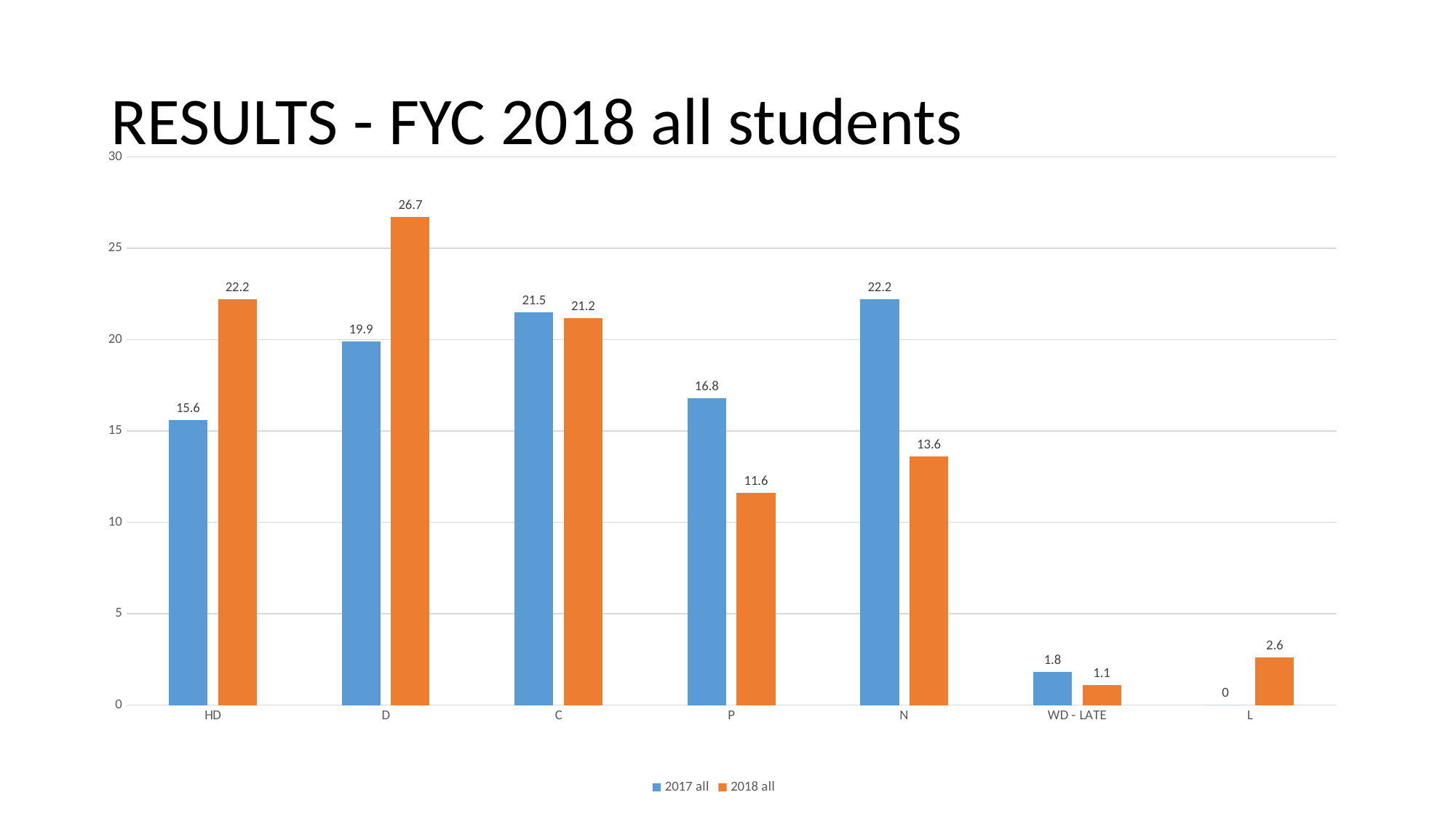

# RESULTS - FYC 2018 all students

### Chart

| Category | 2017 all | 2018 all |
|---|---|---|
| HD | 15.6 | 22.2 |
| D | 19.9 | 26.7 |
| C | 21.5 | 21.2 |
| P | 16.8 | 11.6 |
| N | 22.2 | 13.6 |
| WD - LATE | 1.8 | 1.1 |
| L | 0.0 | 2.6 |